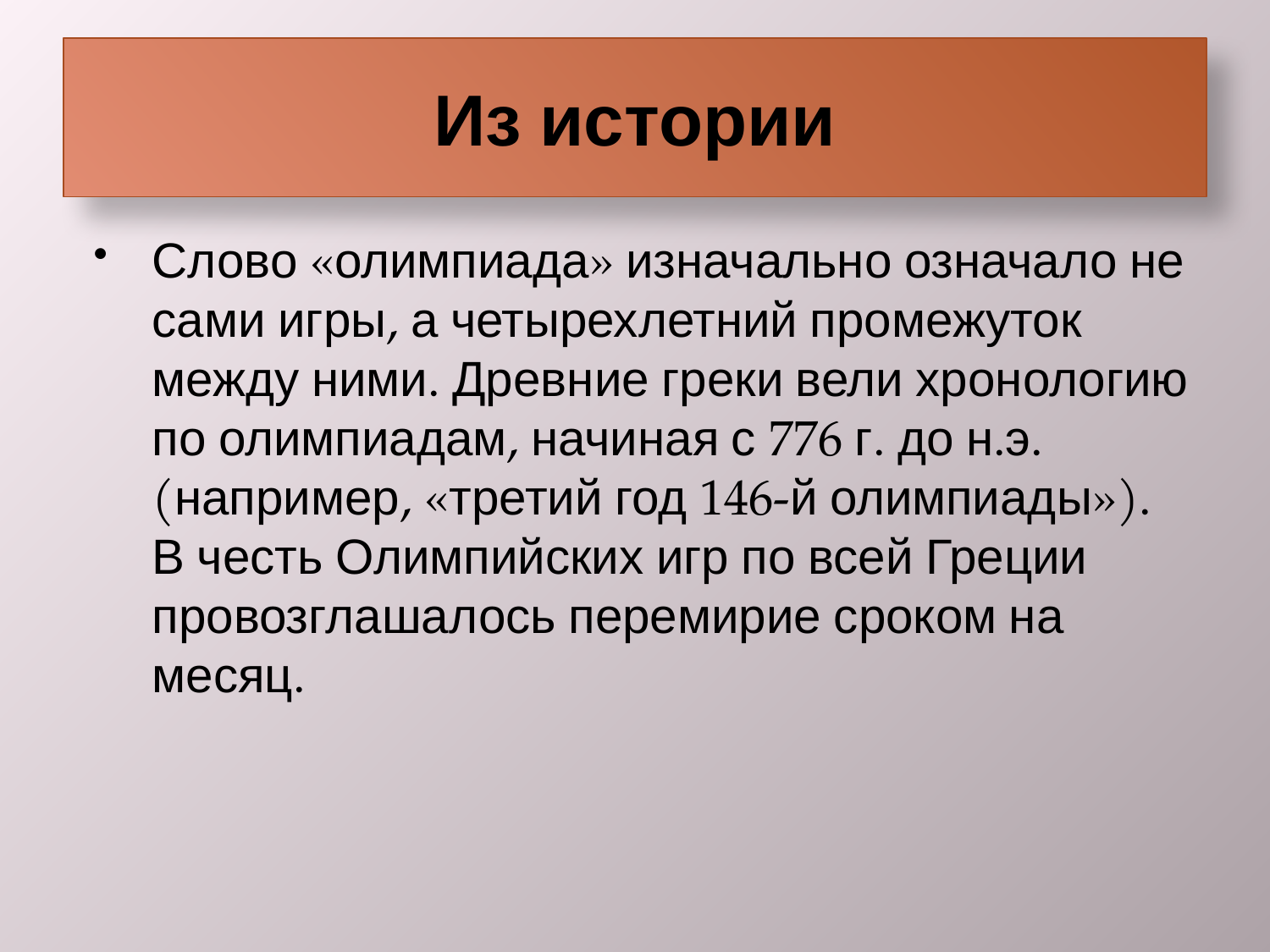

# Из истории
Слово «олимпиада» изначально означало не сами игры, а четырехлетний промежуток между ними. Древние греки вели хронологию по олимпиадам, начиная с 776 г. до н.э. (например, «третий год 146-й олимпиады»). В честь Олимпийских игр по всей Греции провозглашалось перемирие сроком на месяц.